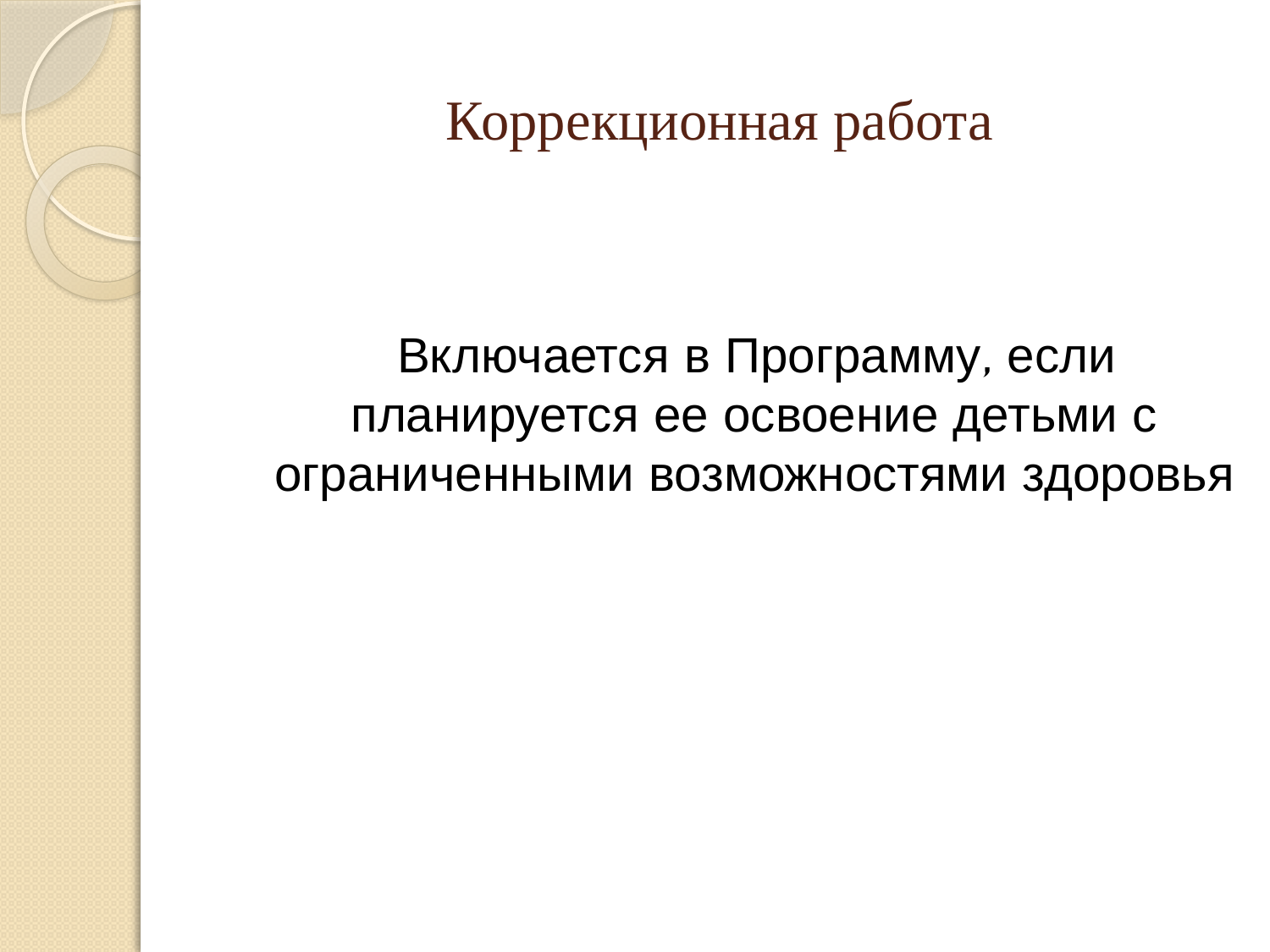

# Коррекционная работа
   Включается в Программу, если планируется ее освоение детьми с ограниченными возможностями здоровья